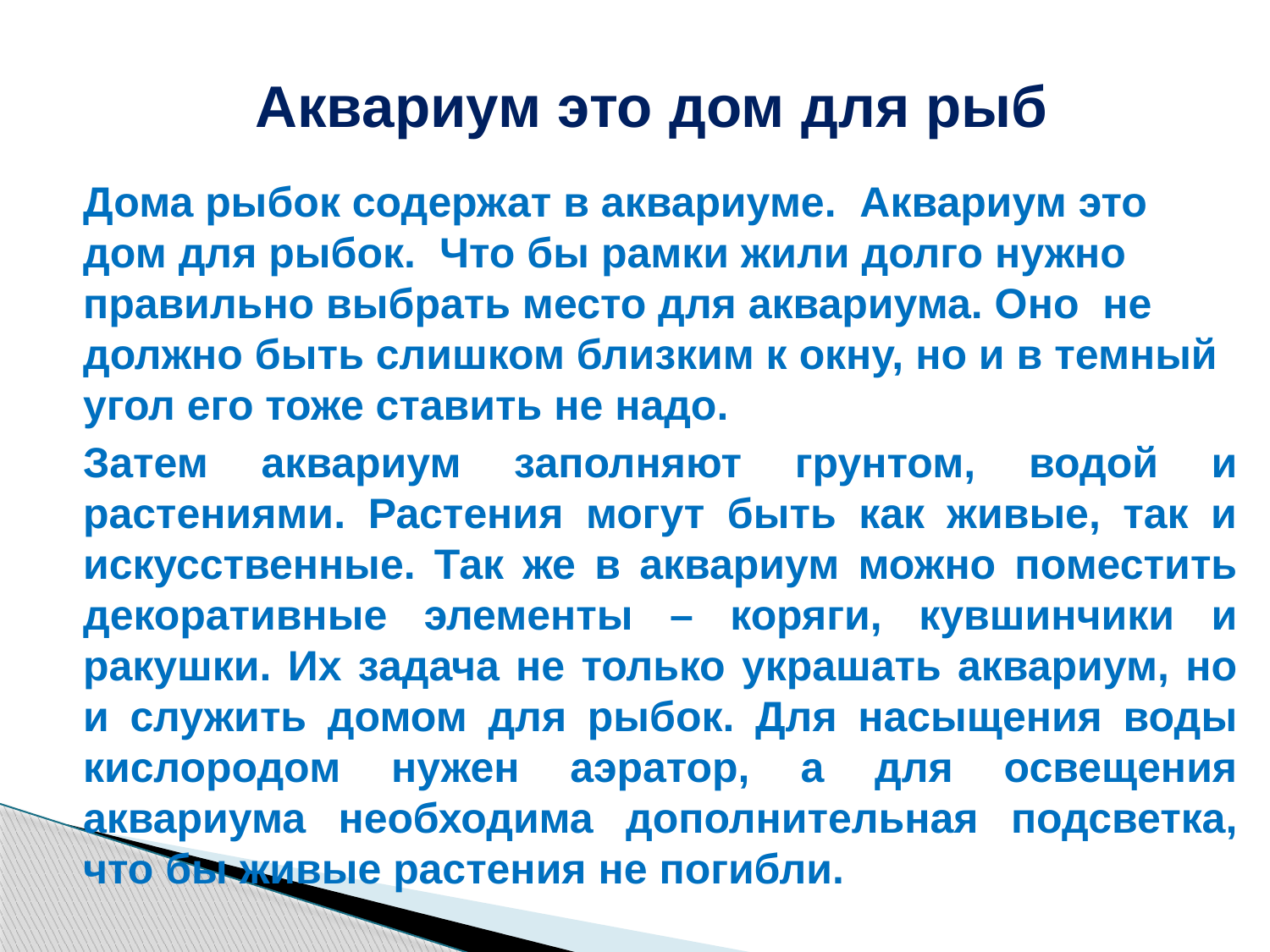

# Аквариум это дом для рыб
	Дома рыбок содержат в аквариуме.  Аквариум это дом для рыбок.  Что бы рамки жили долго нужно правильно выбрать место для аквариума. Оно  не должно быть слишком близким к окну, но и в темный угол его тоже ставить не надо.
	Затем аквариум заполняют грунтом, водой и растениями. Растения могут быть как живые, так и искусственные. Так же в аквариум можно поместить декоративные элементы – коряги, кувшинчики и ракушки. Их задача не только украшать аквариум, но и служить домом для рыбок. Для насыщения воды кислородом нужен аэратор, а для освещения аквариума необходима дополнительная подсветка, что бы живые растения не погибли.